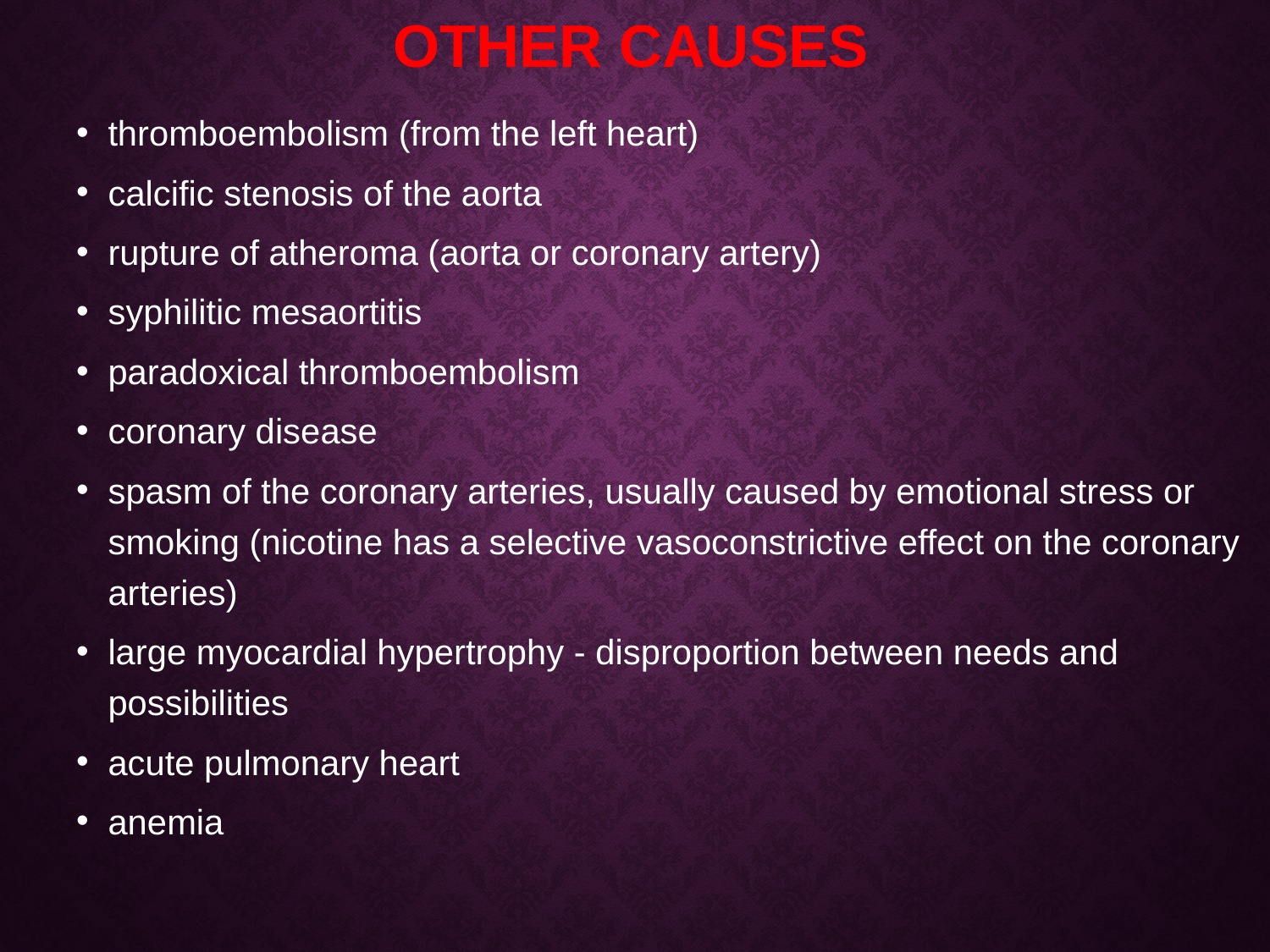

# Other causes
thromboembolism (from the left heart)
calcific stenosis of the aorta
rupture of atheroma (aorta or coronary artery)
syphilitic mesaortitis
paradoxical thromboembolism
coronary disease
spasm of the coronary arteries, usually caused by emotional stress or smoking (nicotine has a selective vasoconstrictive effect on the coronary arteries)
large myocardial hypertrophy - disproportion between needs and possibilities
acute pulmonary heart
anemia